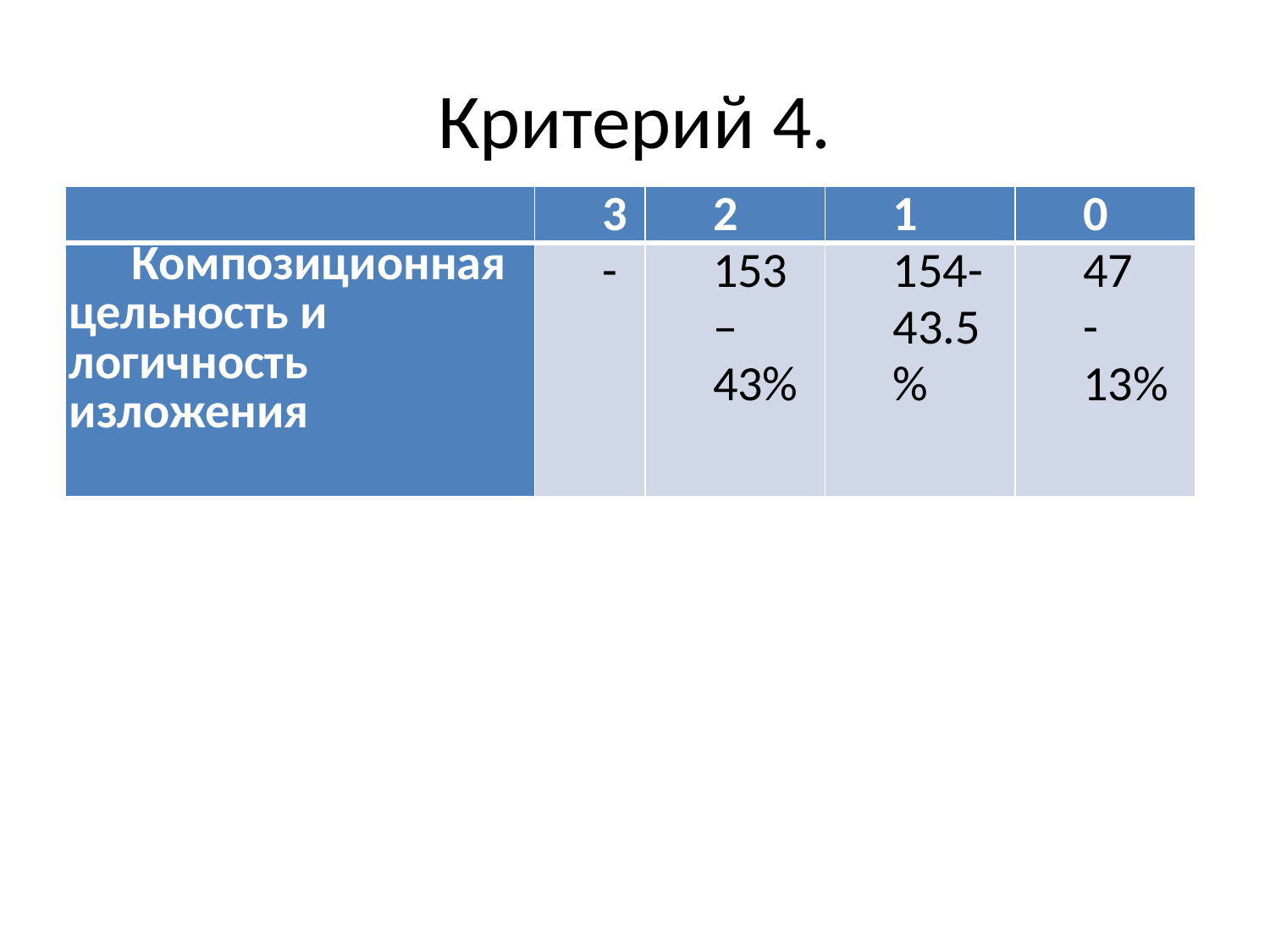

# Критерий 4.
|  | 3 | 2 | 1 | 0 |
| --- | --- | --- | --- | --- |
| Композиционная цельность и логичность изложения | - | 153 – 43% | 154-43.5% | 47 - 13% |